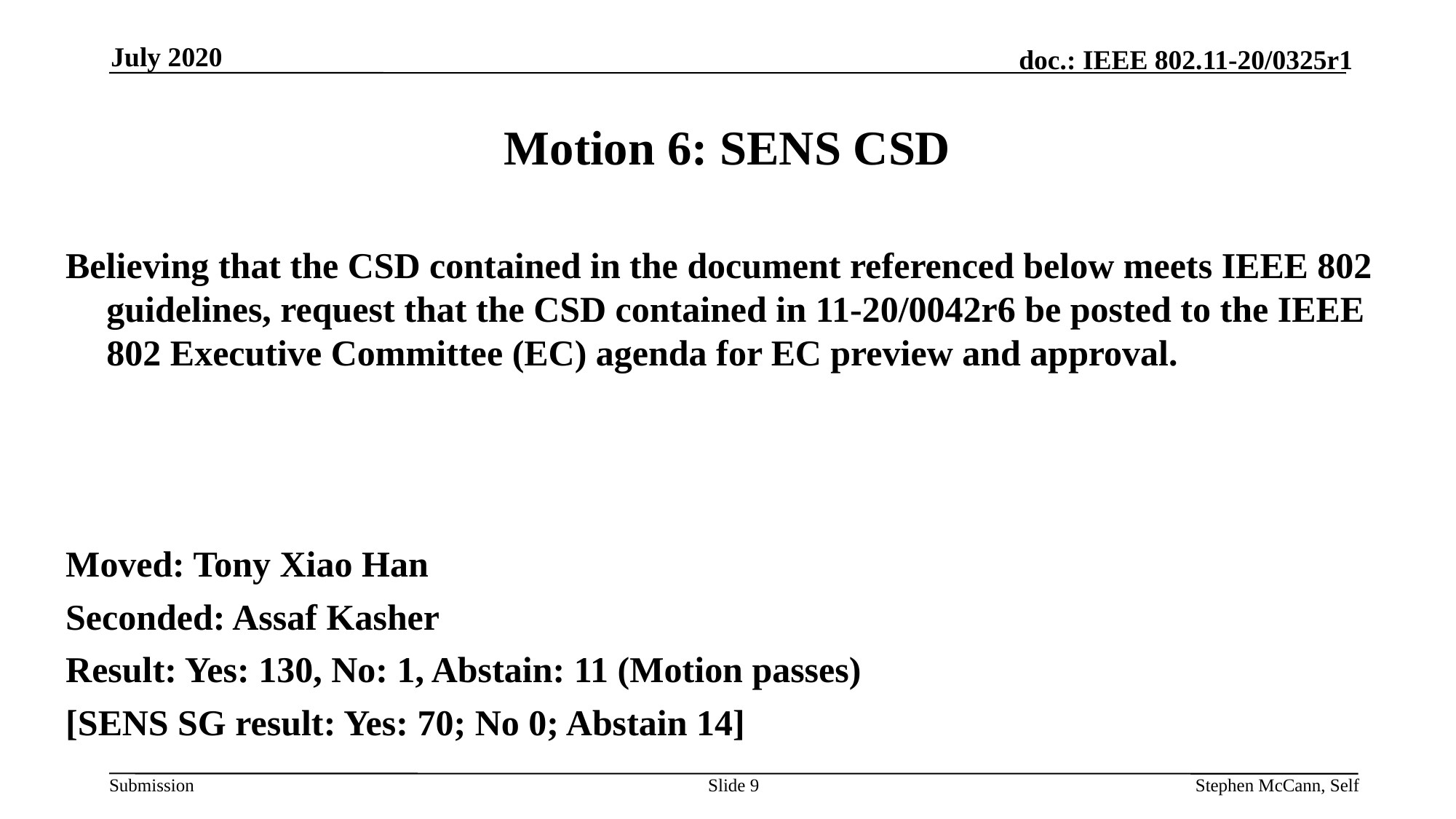

July 2020
# Motion 6: SENS CSD
Believing that the CSD contained in the document referenced below meets IEEE 802 guidelines, request that the CSD contained in 11-20/0042r6 be posted to the IEEE 802 Executive Committee (EC) agenda for EC preview and approval.

Moved: Tony Xiao Han
Seconded: Assaf Kasher
Result: Yes: 130, No: 1, Abstain: 11 (Motion passes)
[SENS SG result: Yes: 70; No 0; Abstain 14]
Slide 9
Stephen McCann, Self